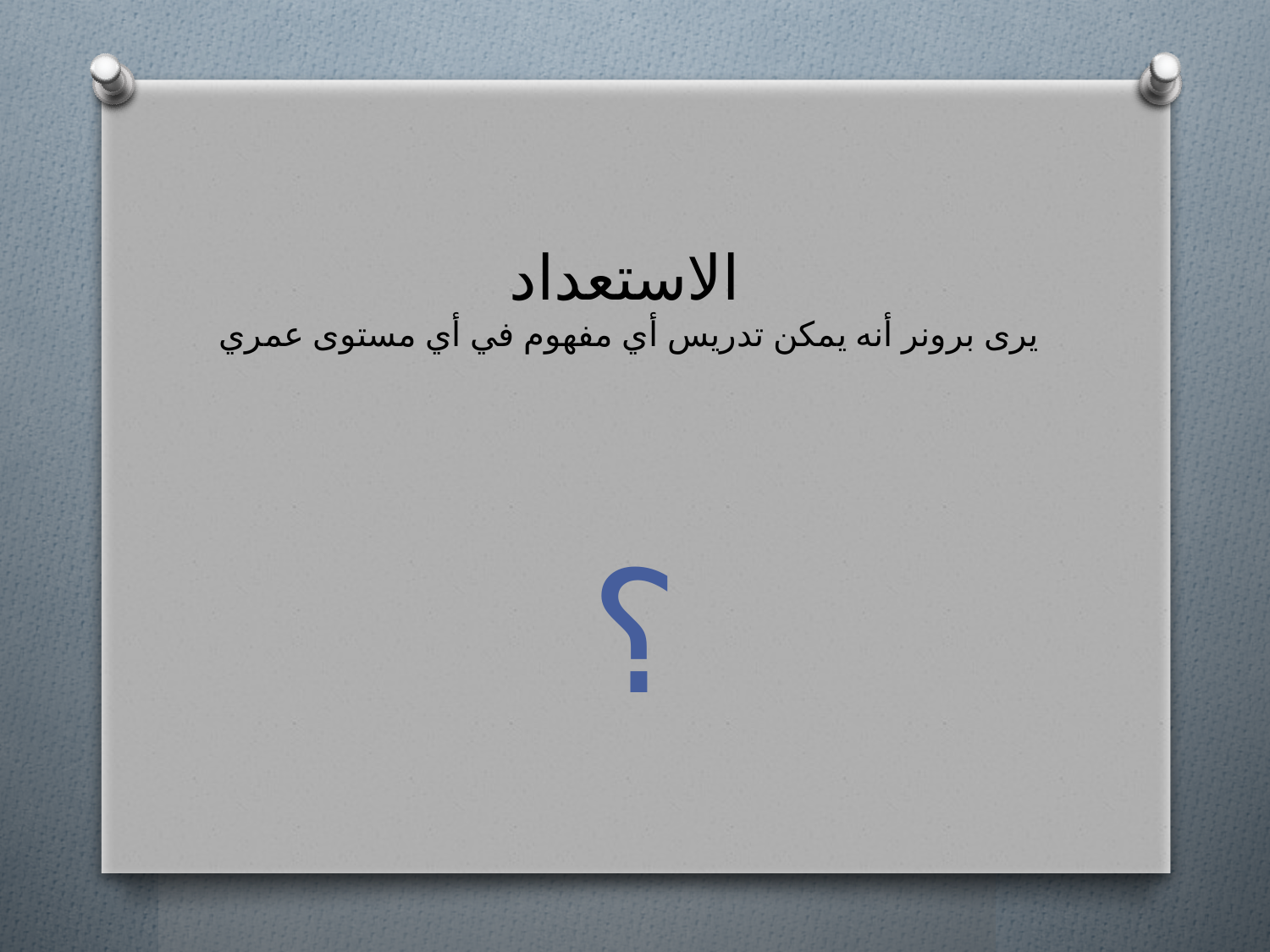

# الاستعداد يرى برونر أنه يمكن تدريس أي مفهوم في أي مستوى عمري
؟